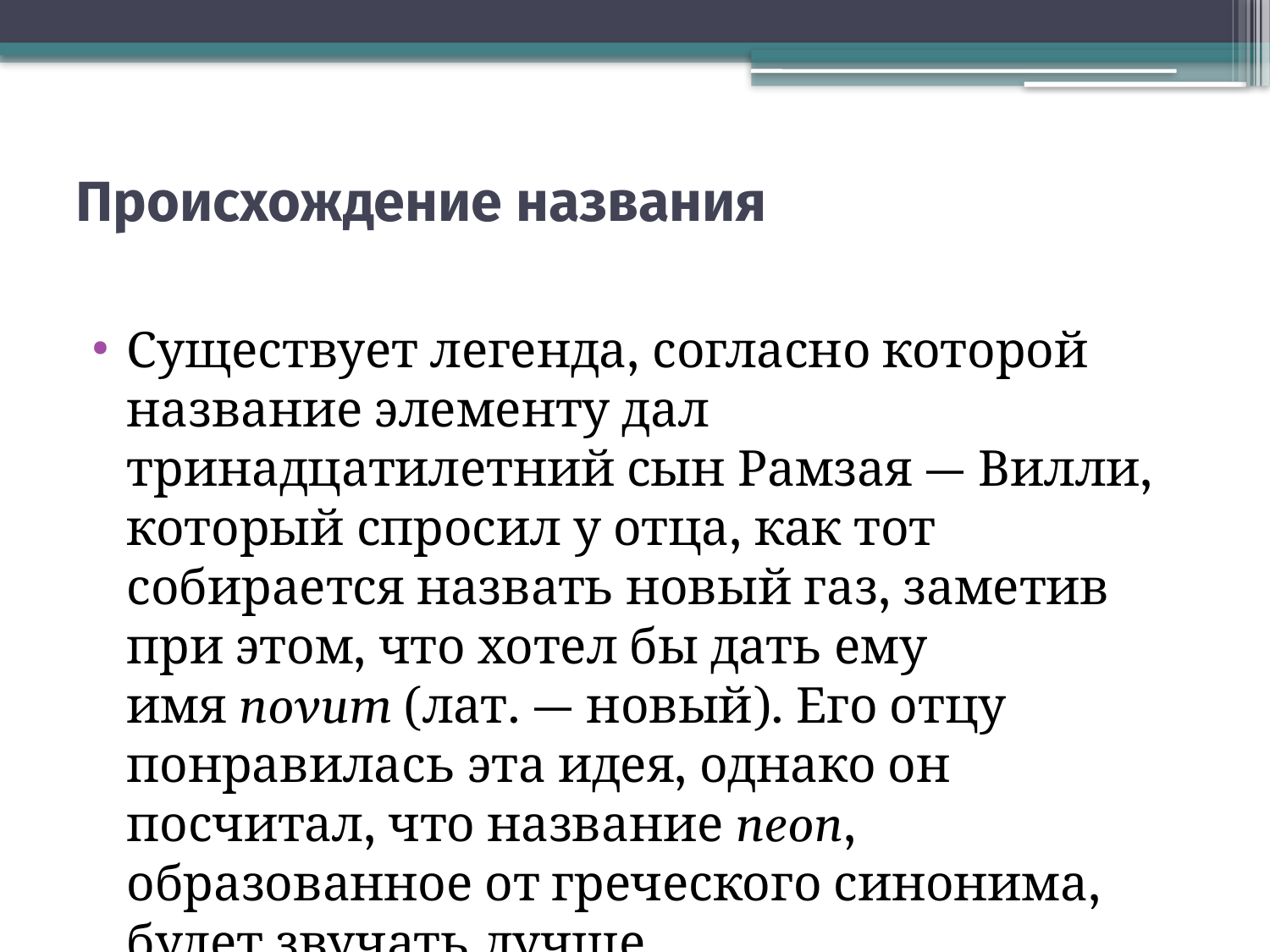

# Происхождение названия
Существует легенда, согласно которой название элементу дал тринадцатилетний сын Рамзая — Вилли, который спросил у отца, как тот собирается назвать новый газ, заметив при этом, что хотел бы дать ему имя novum (лат. — новый). Его отцу понравилась эта идея, однако он посчитал, что название neon, образованное от греческого синонима, будет звучать лучше